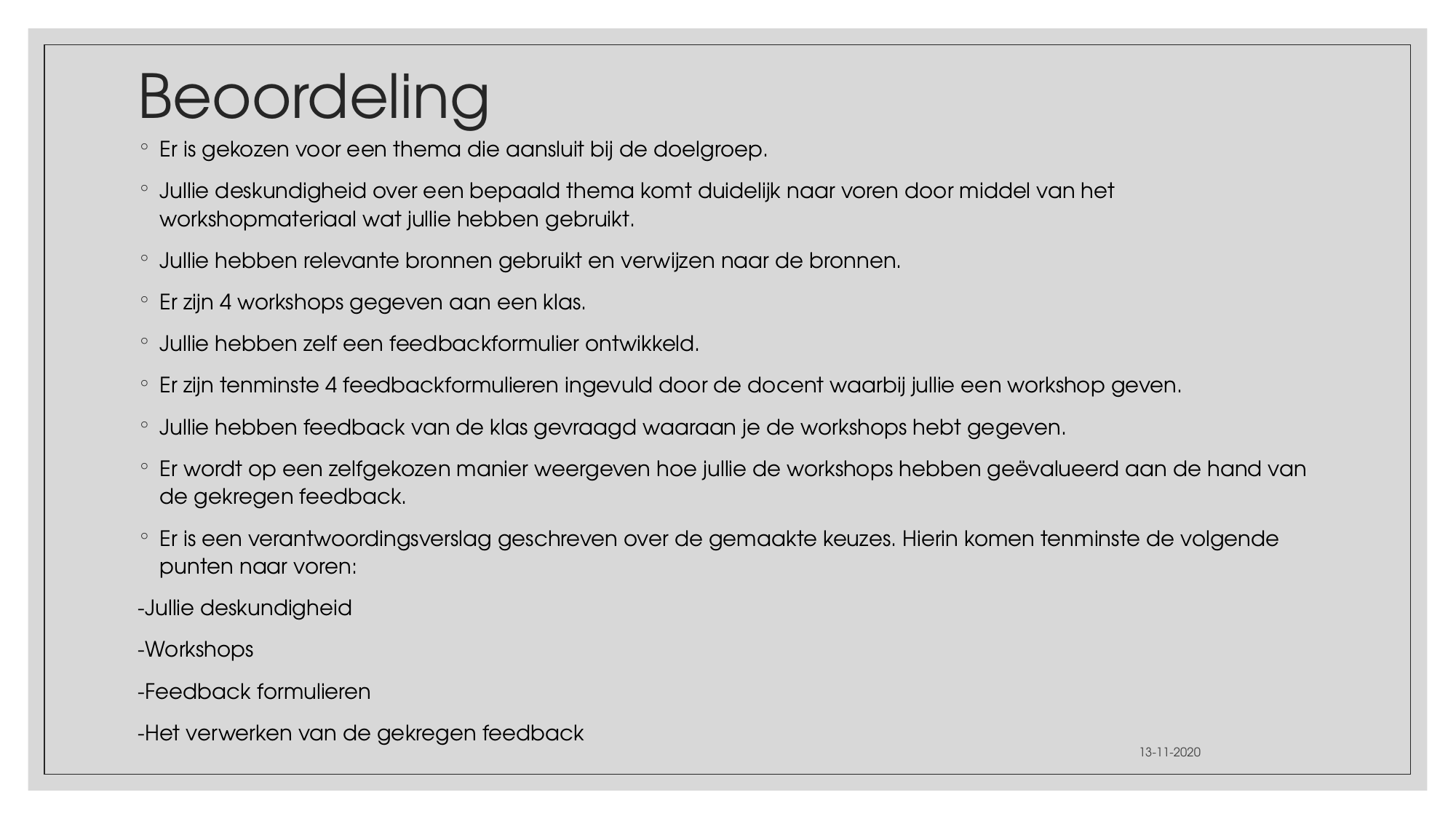

# Beoordeling
Er is gekozen voor een thema die aansluit bij de doelgroep.
Jullie deskundigheid over een bepaald thema komt duidelijk naar voren door middel van het workshopmateriaal wat jullie hebben gebruikt.
Jullie hebben relevante bronnen gebruikt en verwijzen naar de bronnen.
Er zijn 4 workshops gegeven aan een klas.
Jullie hebben zelf een feedbackformulier ontwikkeld.
Er zijn tenminste 4 feedbackformulieren ingevuld door de docent waarbij jullie een workshop geven.
Jullie hebben feedback van de klas gevraagd waaraan je de workshops hebt gegeven.
Er wordt op een zelfgekozen manier weergeven hoe jullie de workshops hebben geëvalueerd aan de hand van de gekregen feedback.
Er is een verantwoordingsverslag geschreven over de gemaakte keuzes. Hierin komen tenminste de volgende punten naar voren:
-Jullie deskundigheid
-Workshops
-Feedback formulieren
-Het verwerken van de gekregen feedback

13-11-2020